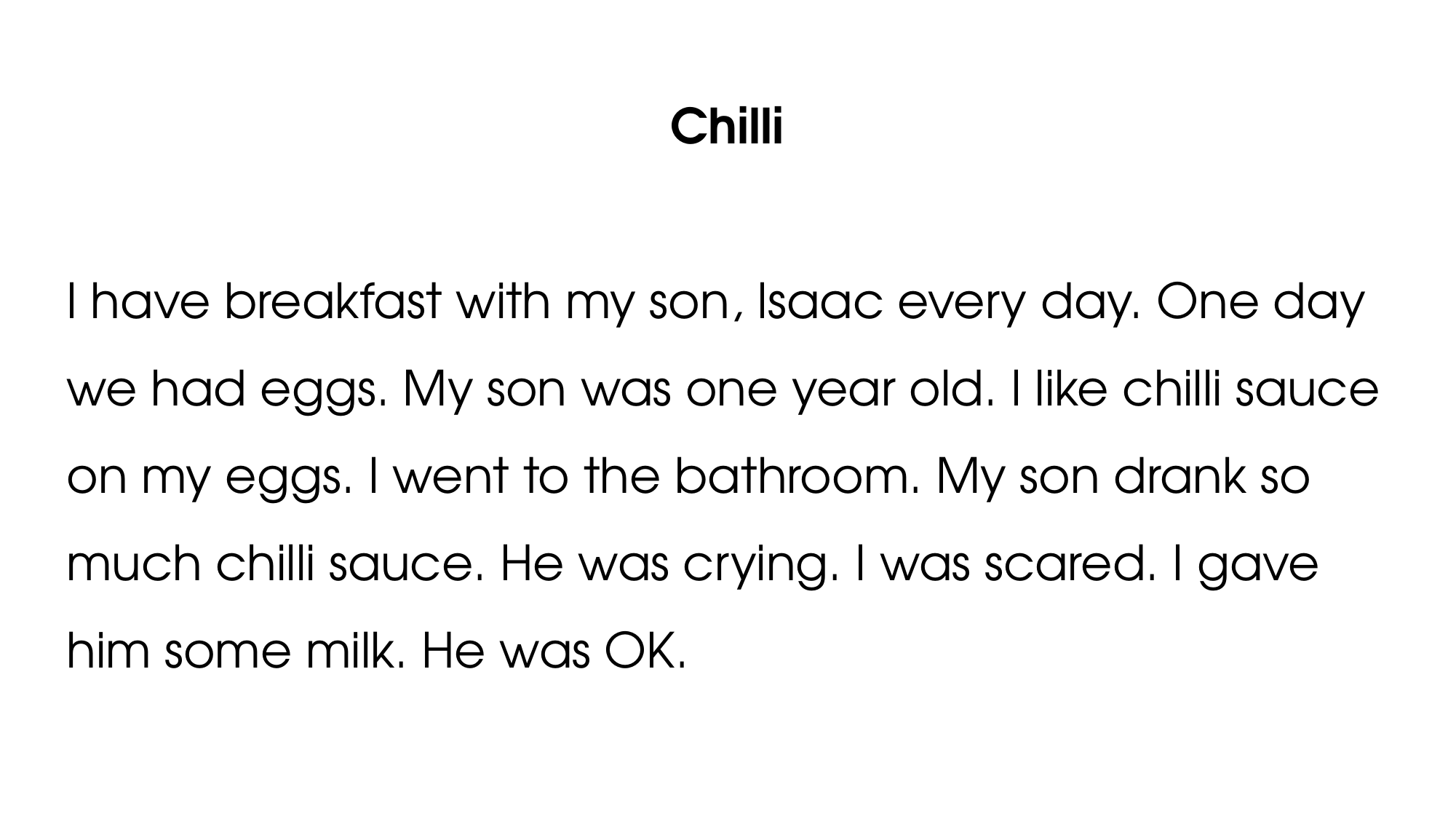

Chilli

I have breakfast with my son, Isaac every day. One day we had eggs. My son was one year old. I like chilli sauce on my eggs. I went to the bathroom. My son drank so much chilli sauce. He was crying. I was scared. I gave him some milk. He was OK.